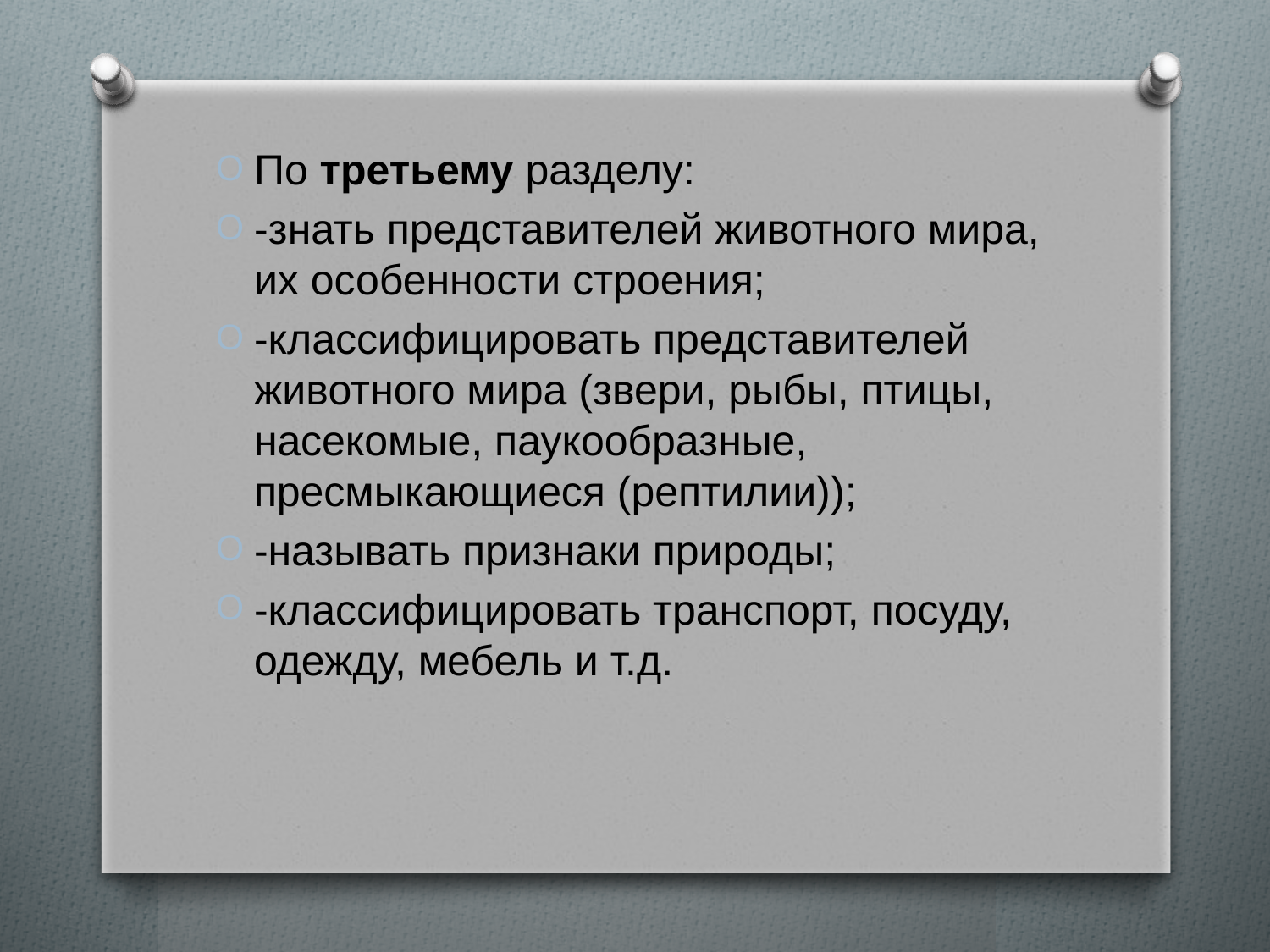

По третьему разделу:
-знать представителей животного мира, их особенности строения;
-классифицировать представителей животного мира (звери, рыбы, птицы, насекомые, паукообразные, пресмыкающиеся (рептилии));
-называть признаки природы;
-классифицировать транспорт, посуду, одежду, мебель и т.д.